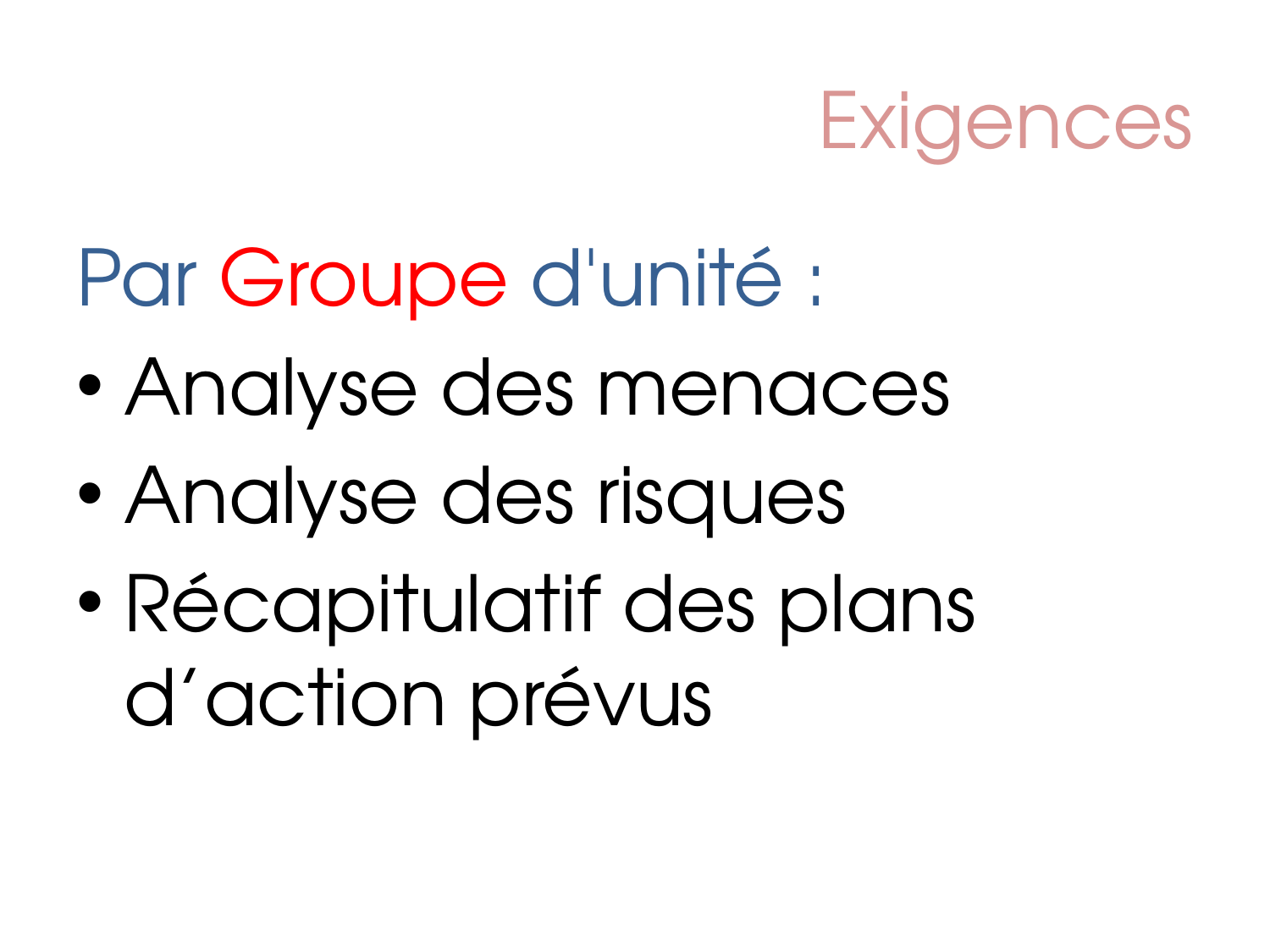

# Exigences
Par Groupe d'unité :
Analyse des menaces
Analyse des risques
Récapitulatif des plans d’action prévus